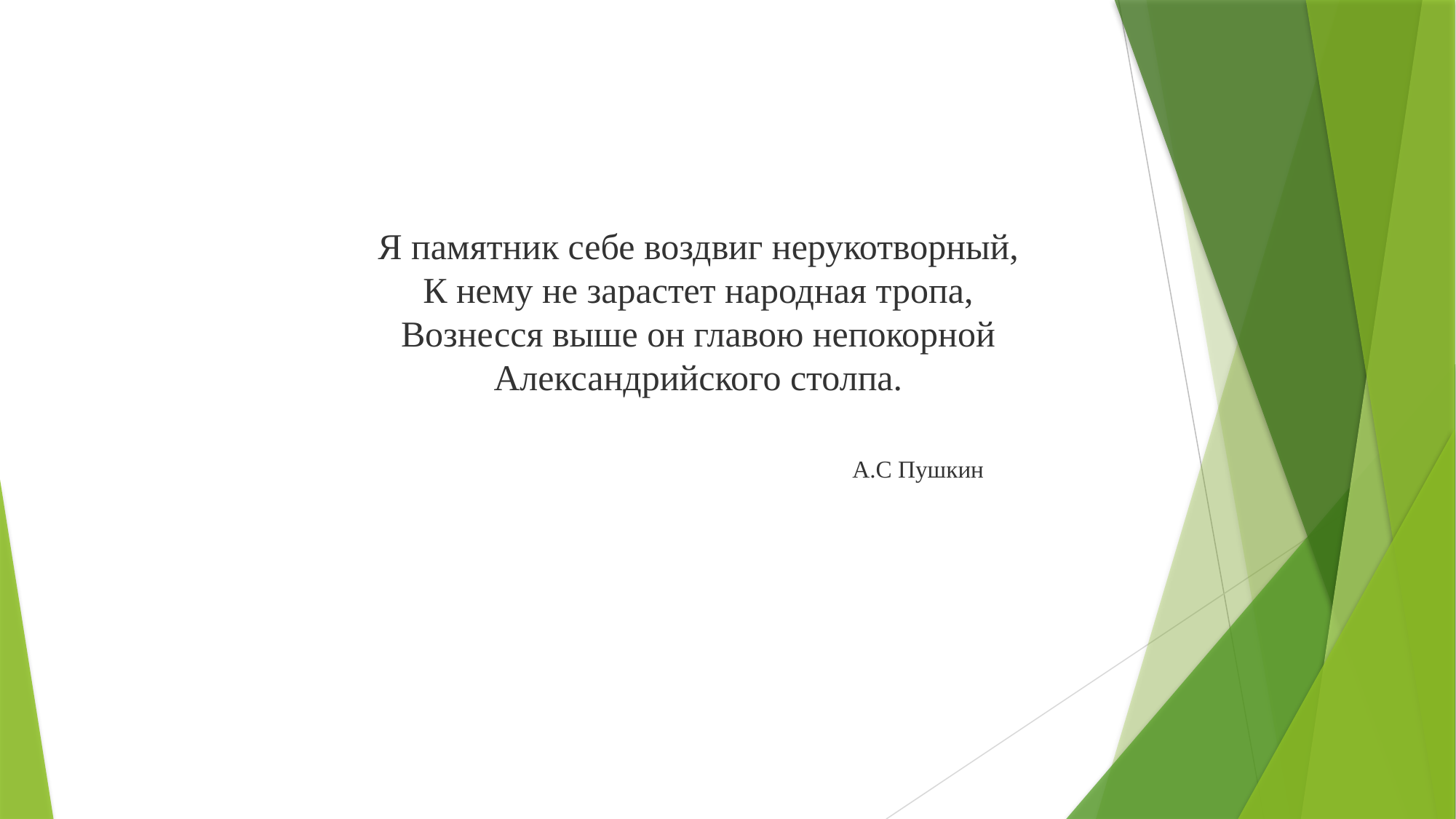

# Я памятник себе воздвиг нерукотворный, К нему не зарастет народная тропа, Вознесся выше он главою непокорной Александрийского столпа. А.С Пушкин